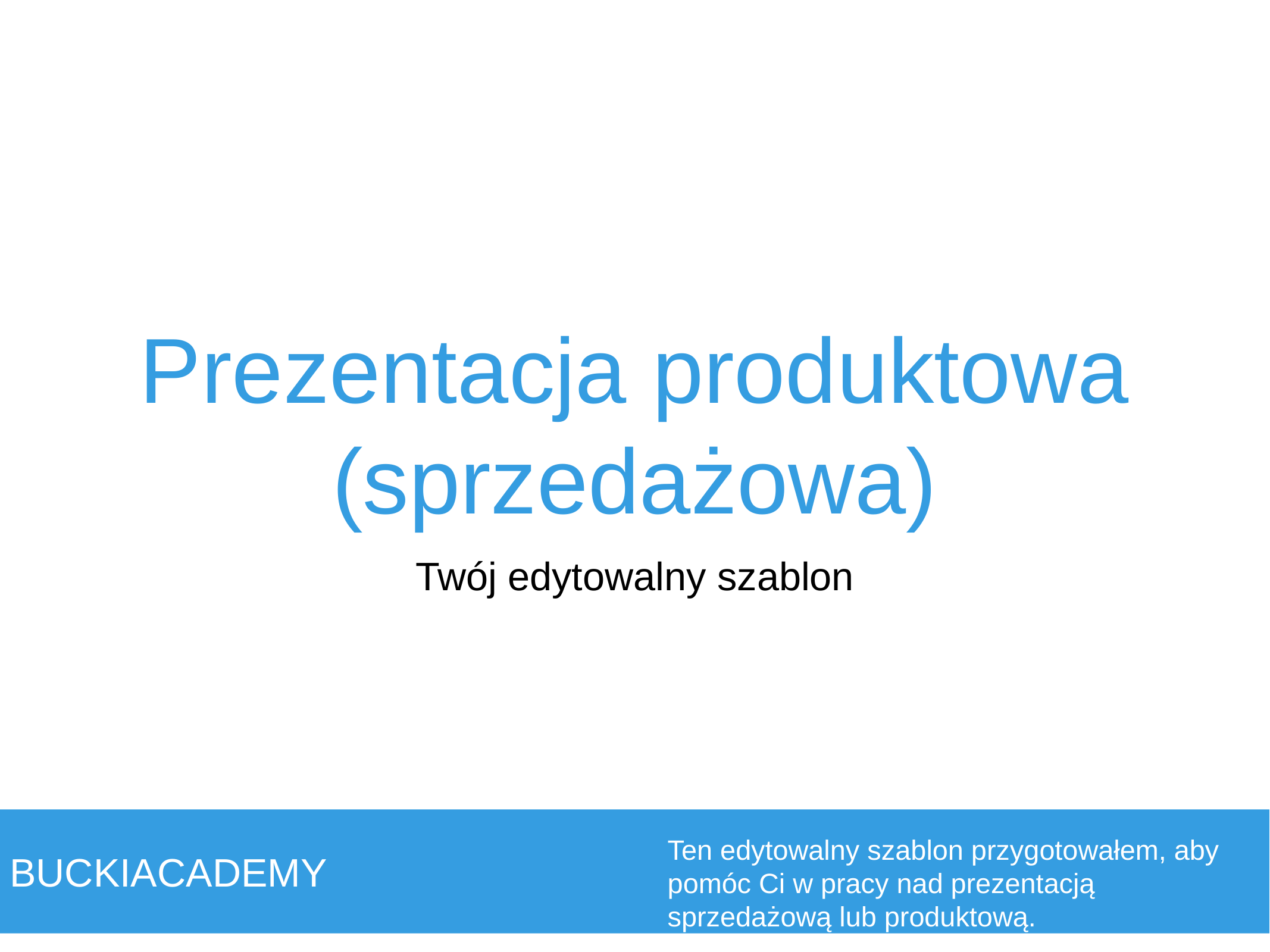

# Prezentacja produktowa (sprzedażowa)
Twój edytowalny szablon

Ten edytowalny szablon przygotowałem, aby pomóc Ci w pracy nad prezentacją sprzedażową lub produktową.
BUCKIACADEMY